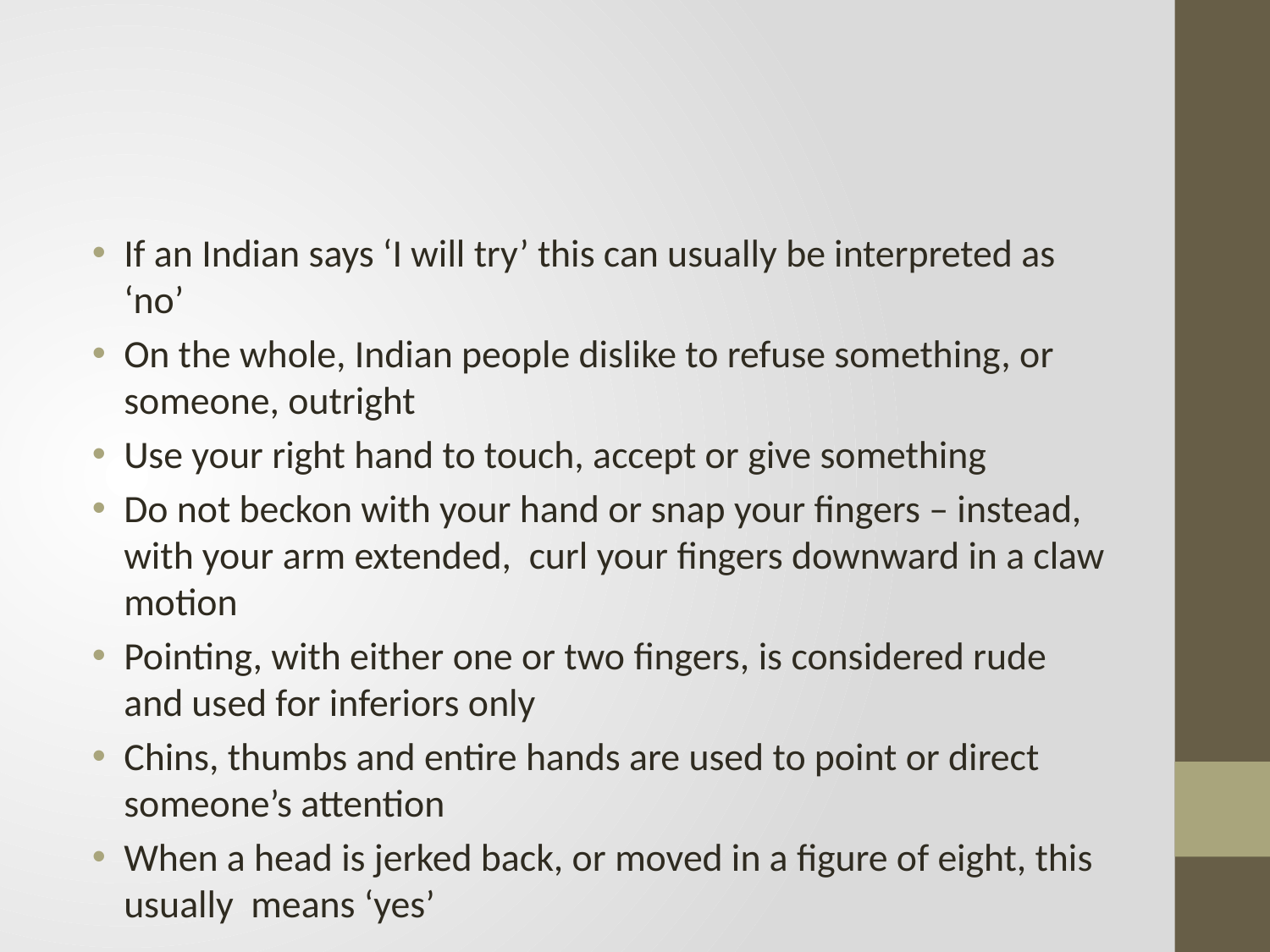

#
If an Indian says ‘I will try’ this can usually be interpreted as ‘no’
On the whole, Indian people dislike to refuse something, or someone, outright
Use your right hand to touch, accept or give something
Do not beckon with your hand or snap your fingers – instead, with your arm extended,  curl your fingers downward in a claw motion
Pointing, with either one or two fingers, is considered rude and used for inferiors only
Chins, thumbs and entire hands are used to point or direct someone’s attention
When a head is jerked back, or moved in a figure of eight, this usually  means ‘yes’